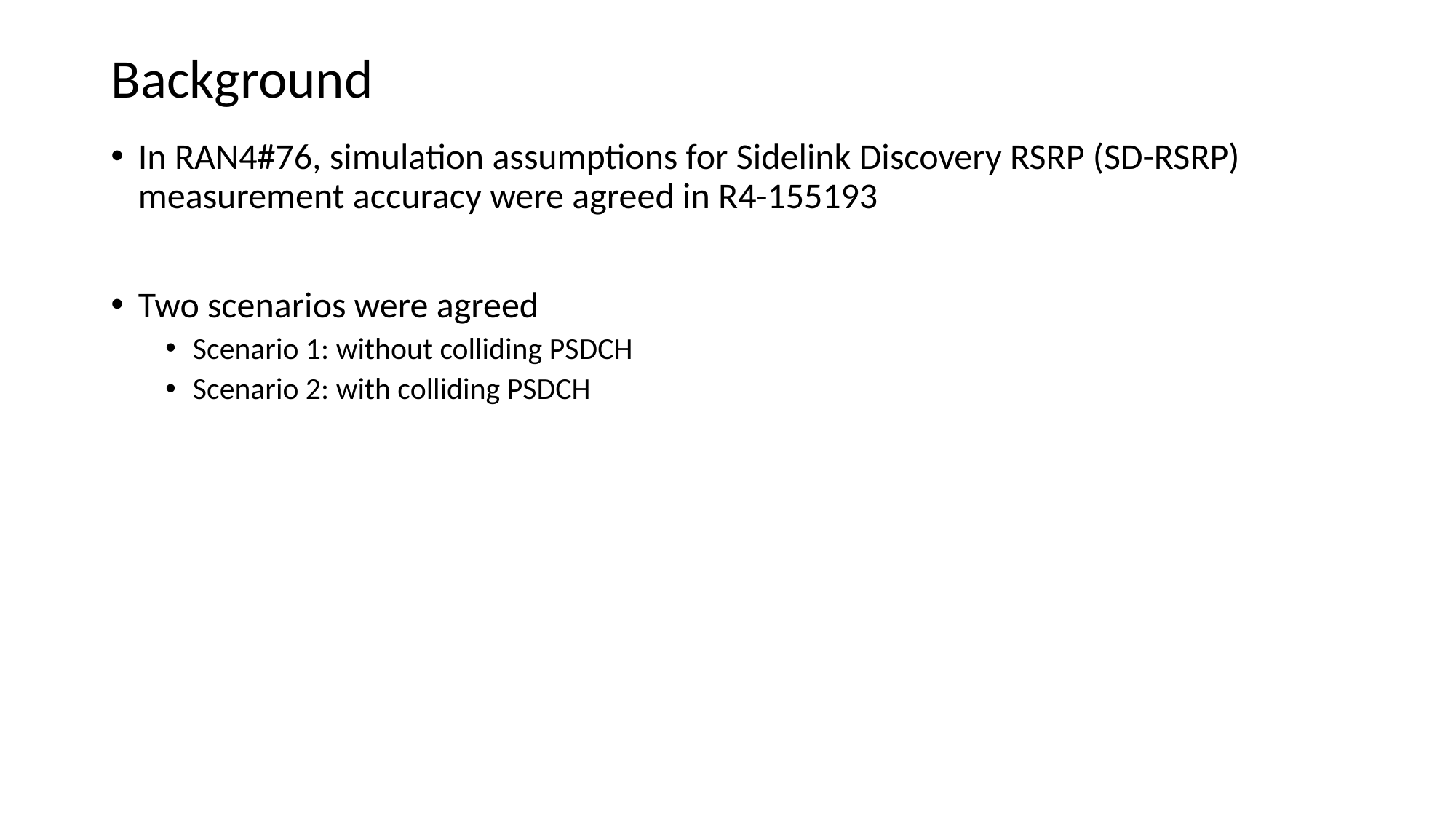

# Background
In RAN4#76, simulation assumptions for Sidelink Discovery RSRP (SD-RSRP) measurement accuracy were agreed in R4-155193

Two scenarios were agreed
Scenario 1: without colliding PSDCH
Scenario 2: with colliding PSDCH